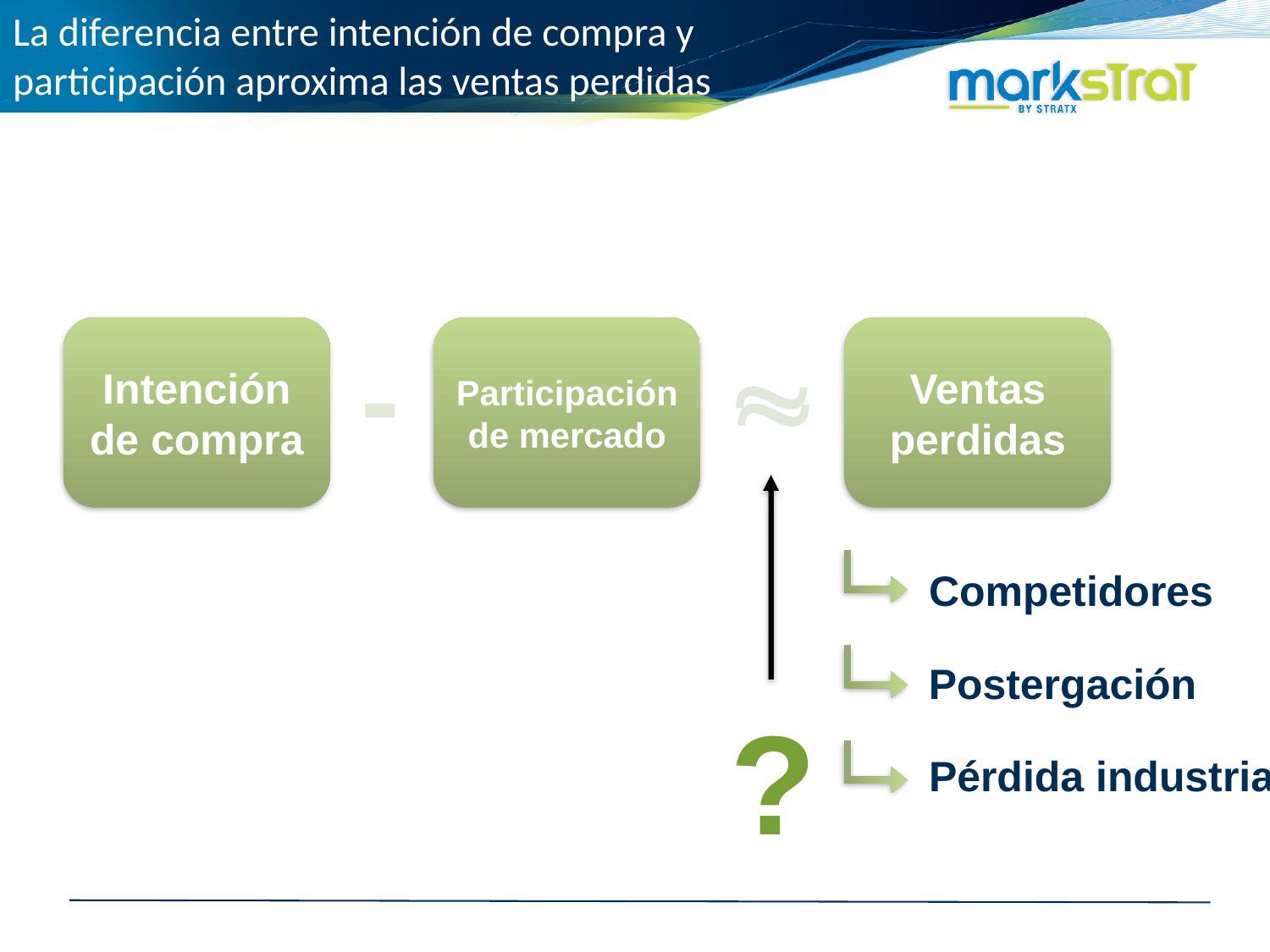

# La diferencia entre intención de compra y participación aproxima las ventas perdidas
Intención de compra
Participación de mercado
Ventas perdidas
-
≈

Competidores

Postergación
?

Pérdida industria